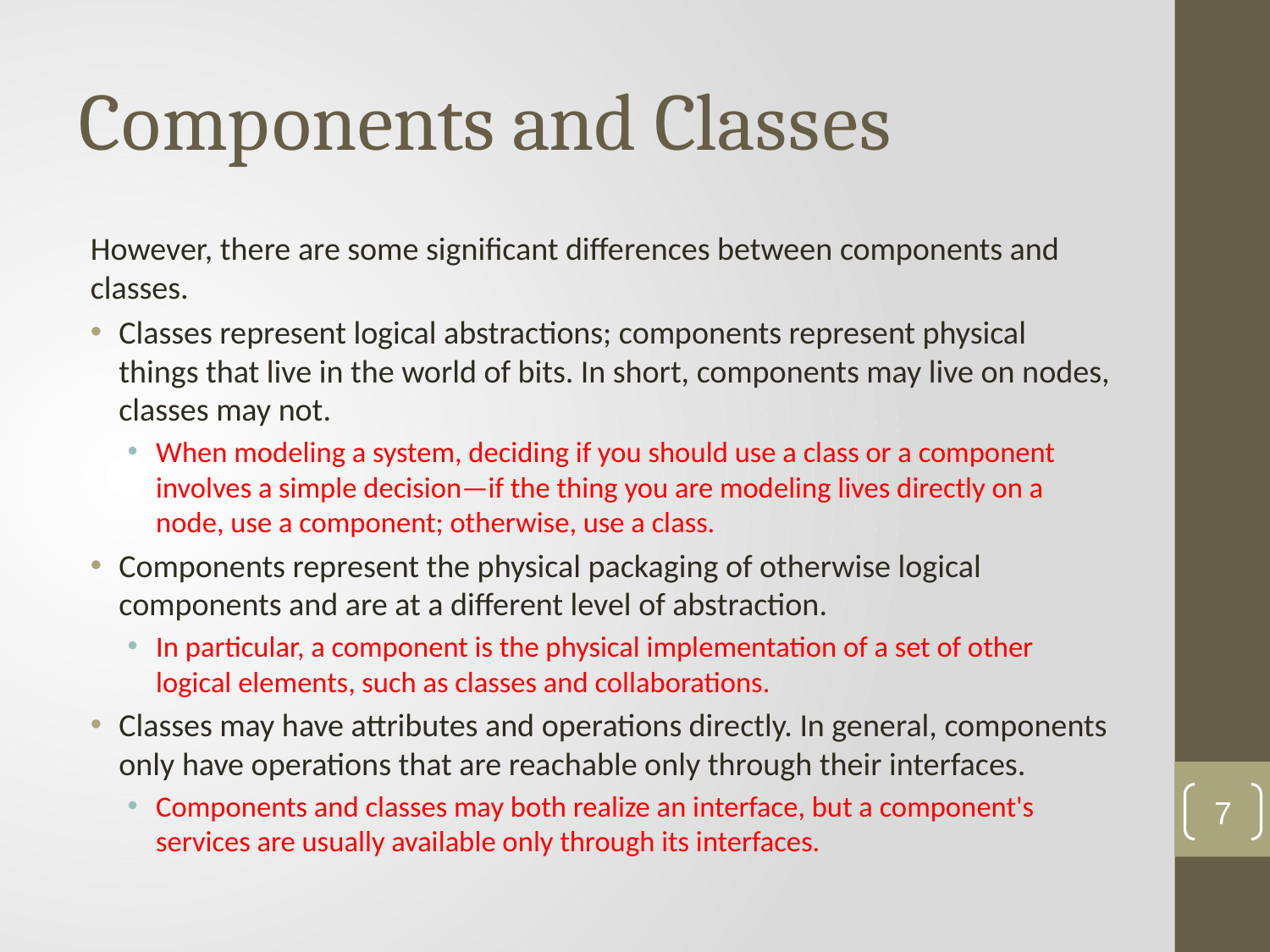

# Components and Classes
However, there are some significant differences between components and classes.
Classes represent logical abstractions; components represent physical things that live in the world of bits. In short, components may live on nodes, classes may not.
When modeling a system, deciding if you should use a class or a component involves a simple decision—if the thing you are modeling lives directly on a node, use a component; otherwise, use a class.
Components represent the physical packaging of otherwise logical components and are at a different level of abstraction.
In particular, a component is the physical implementation of a set of other logical elements, such as classes and collaborations.
Classes may have attributes and operations directly. In general, components only have operations that are reachable only through their interfaces.
Components and classes may both realize an interface, but a component's services are usually available only through its interfaces.
7